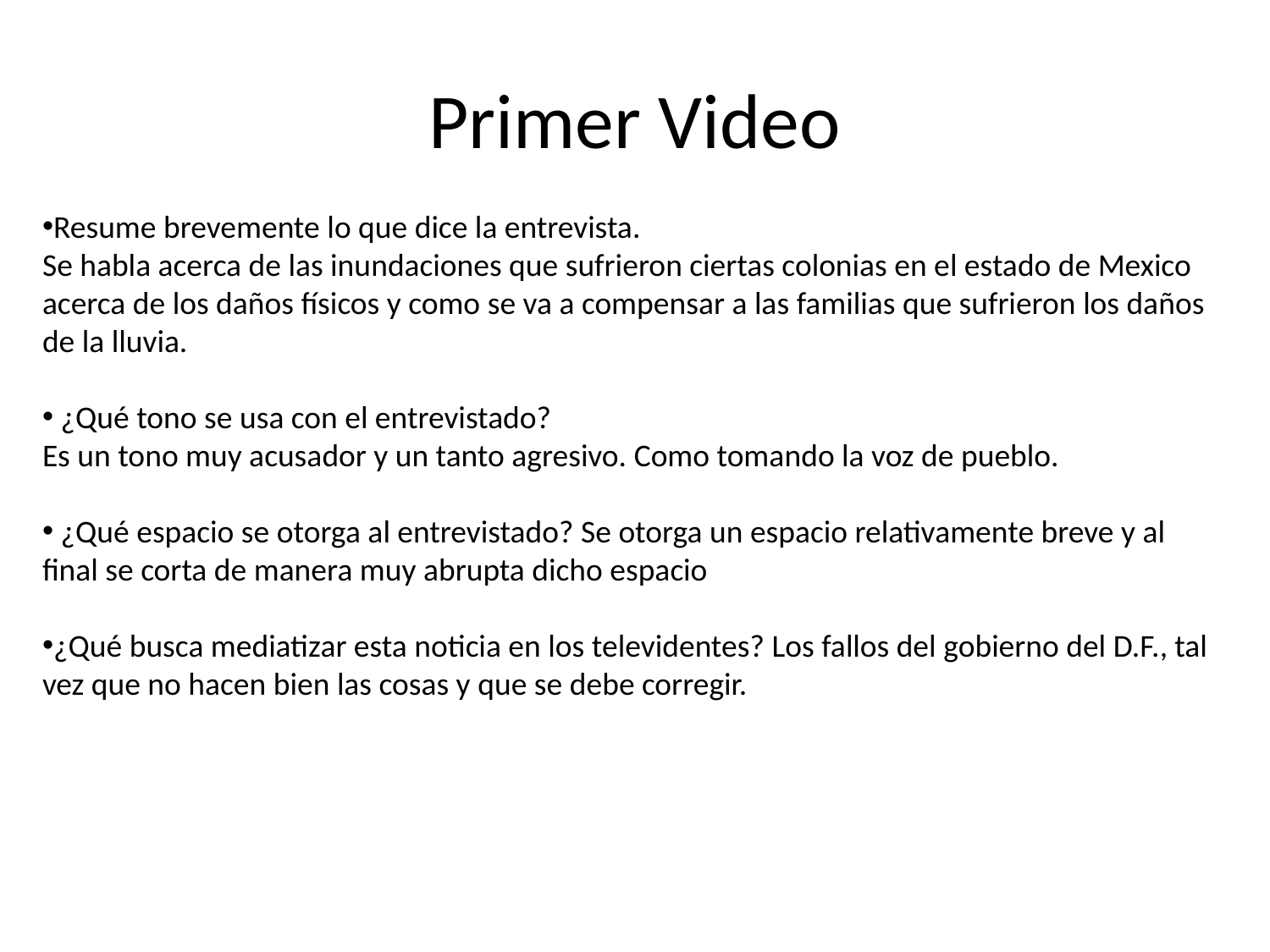

# Primer Video
Resume brevemente lo que dice la entrevista.
Se habla acerca de las inundaciones que sufrieron ciertas colonias en el estado de Mexico acerca de los daños físicos y como se va a compensar a las familias que sufrieron los daños de la lluvia.

 ¿Qué tono se usa con el entrevistado?
Es un tono muy acusador y un tanto agresivo. Como tomando la voz de pueblo.

 ¿Qué espacio se otorga al entrevistado? Se otorga un espacio relativamente breve y al final se corta de manera muy abrupta dicho espacio

¿Qué busca mediatizar esta noticia en los televidentes? Los fallos del gobierno del D.F., tal vez que no hacen bien las cosas y que se debe corregir.